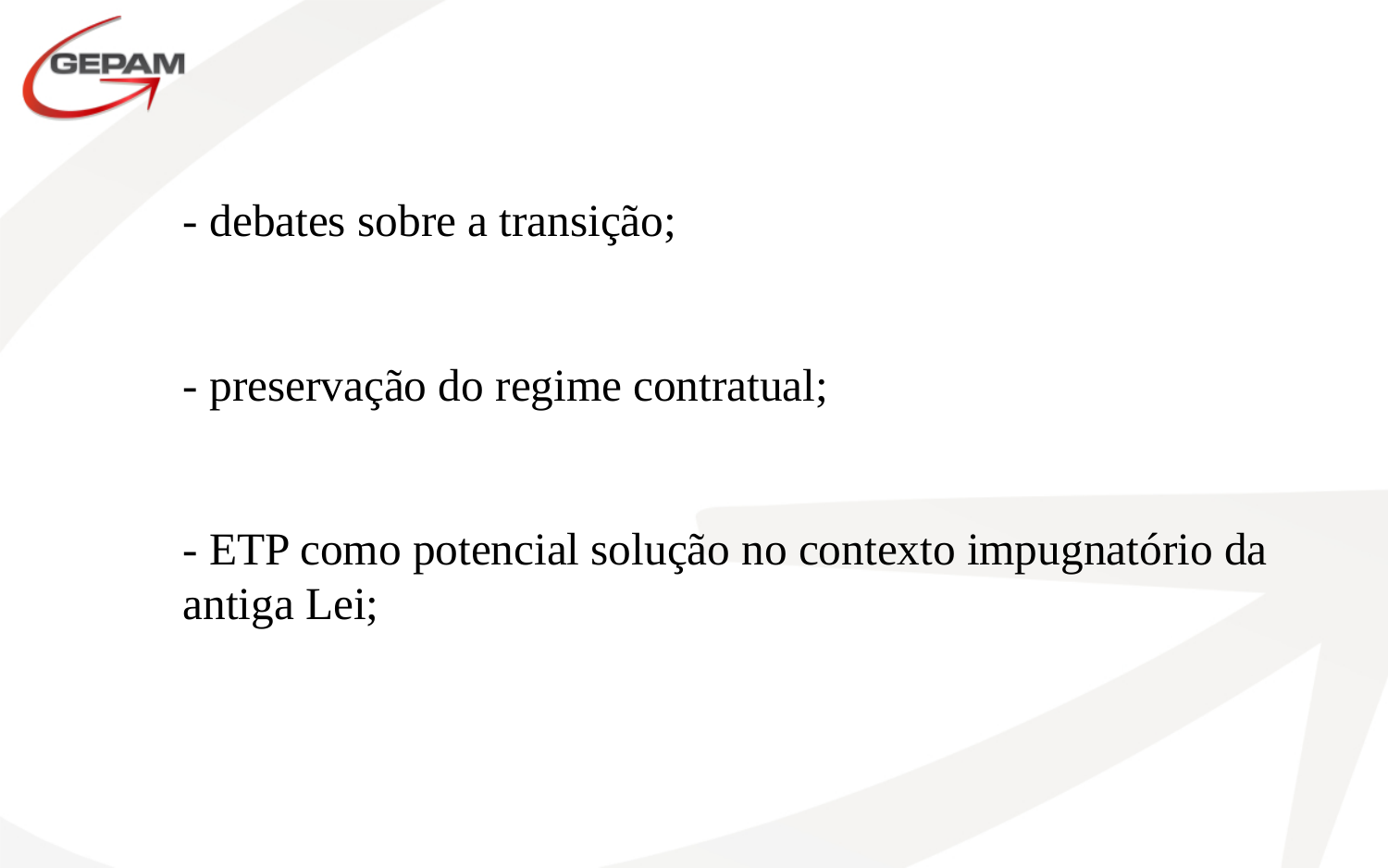

- debates sobre a transição;
- preservação do regime contratual;
- ETP como potencial solução no contexto impugnatório da antiga Lei;